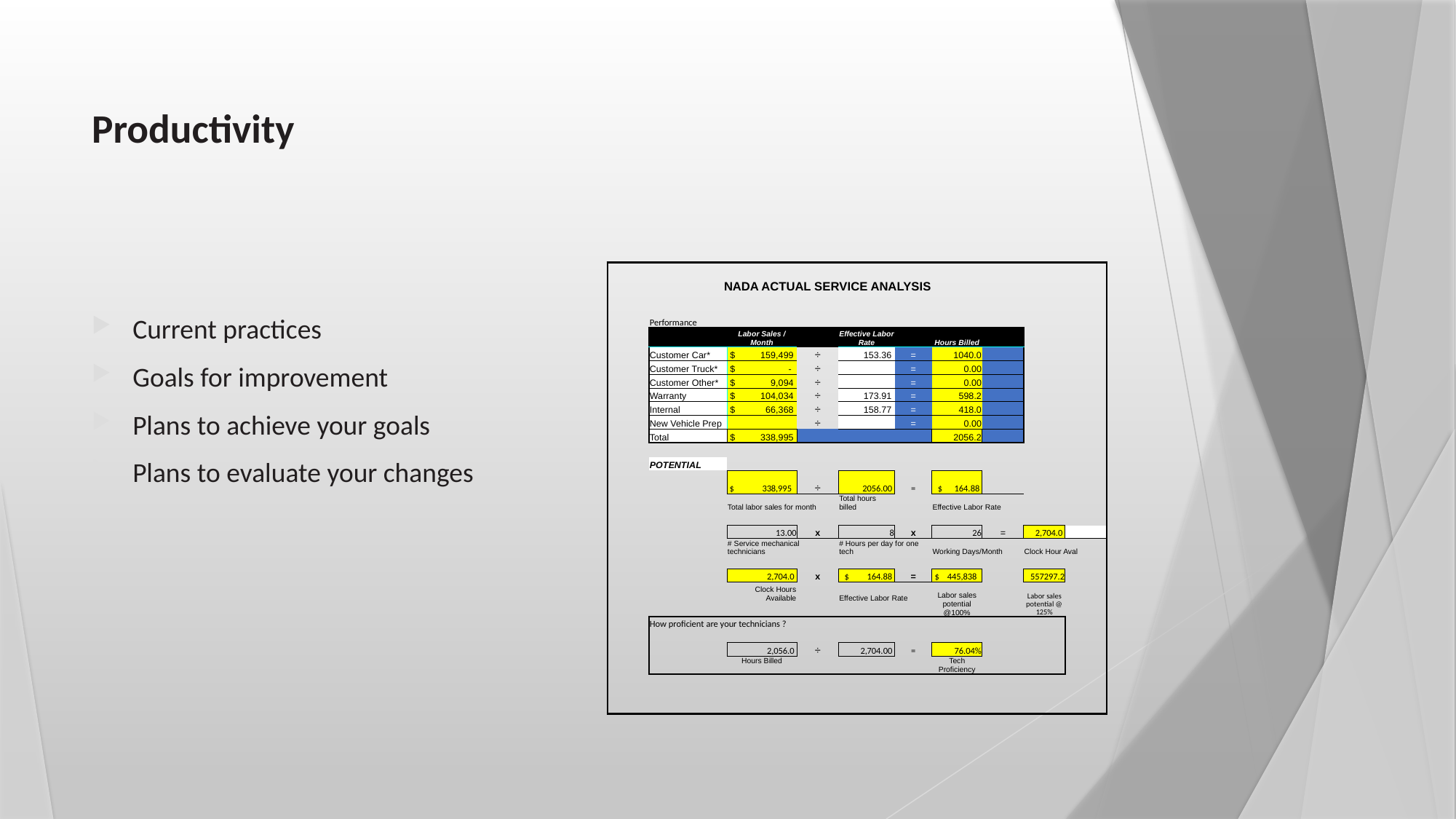

# Productivity

Current practices
Goals for improvement
Plans to achieve your goals
Plans to evaluate your changes

|  |  |  |  |  |  |  |  |  |  |
| --- | --- | --- | --- | --- | --- | --- | --- | --- | --- |
|  | NADA ACTUAL SERVICE ANALYSIS |  |  |  |  |  |  |  |  |
|  | Performance |  |  |  |  |  |  |  |  |
|  |  | Labor Sales / Month |  | Effective Labor Rate |  | Hours Billed |  |  |  |
|  | Customer Car\* | $ 159,499 | ÷ | 153.36 | = | 1040.0 |  |  |  |
|  | Customer Truck\* | $ - | ÷ |  | = | 0.00 |  |  |  |
|  | Customer Other\* | $ 9,094 | ÷ |  | = | 0.00 |  |  |  |
|  | Warranty | $ 104,034 | ÷ | 173.91 | = | 598.2 |  |  |  |
|  | Internal | $ 66,368 | ÷ | 158.77 | = | 418.0 |  |  |  |
|  | New Vehicle Prep |  | ÷ |  | = | 0.00 |  |  |  |
|  | Total | $ 338,995 |  |  |  | 2056.2 |  |  |  |
|  |  |  |  |  |  |  |  |  |  |
|  | POTENTIAL |  |  |  |  |  |  |  |  |
|  |  | $ 338,995 | ÷ | 2056.00 | = | $ 164.88 |  |  |  |
|  |  | Total labor sales for month |  | Total hours billed |  | Effective Labor Rate |  |  |  |
|  |  |  |  |  |  |  |  |  |  |
|  |  | 13.00 | x | 8 | x | 26 | = | 2,704.0 |  |
|  |  | # Service mechanical technicians |  | # Hours per day for one tech |  | Working Days/Month |  | Clock Hour Aval |  |
|  |  |  |  |  |  |  |  |  |  |
|  |  | 2,704.0 | x | $ 164.88 | = | $ 445,838 |  | 557297.2 |  |
|  |  | Clock Hours Available |  | Effective Labor Rate |  | Labor sales potential @100% |  | Labor sales potential @ 125% |  |
|  |  |  |  |  |  |  |  |  |  |
|  | How proficient are your technicians ? |  |  |  |  |  |  |  |  |
|  |  |  |  |  |  |  |  |  |  |
|  |  | 2,056.0 | ÷ | 2,704.00 | = | 76.04% |  |  |  |
|  |  | Hours Billed |  |  |  | Tech Proficiency |  |  |  |
|  |  |  |  |  |  |  |  |  |  |
|  |  |  |  |  |  |  |  |  |  |
|  |  |  |  |  |  |  |  |  |  |